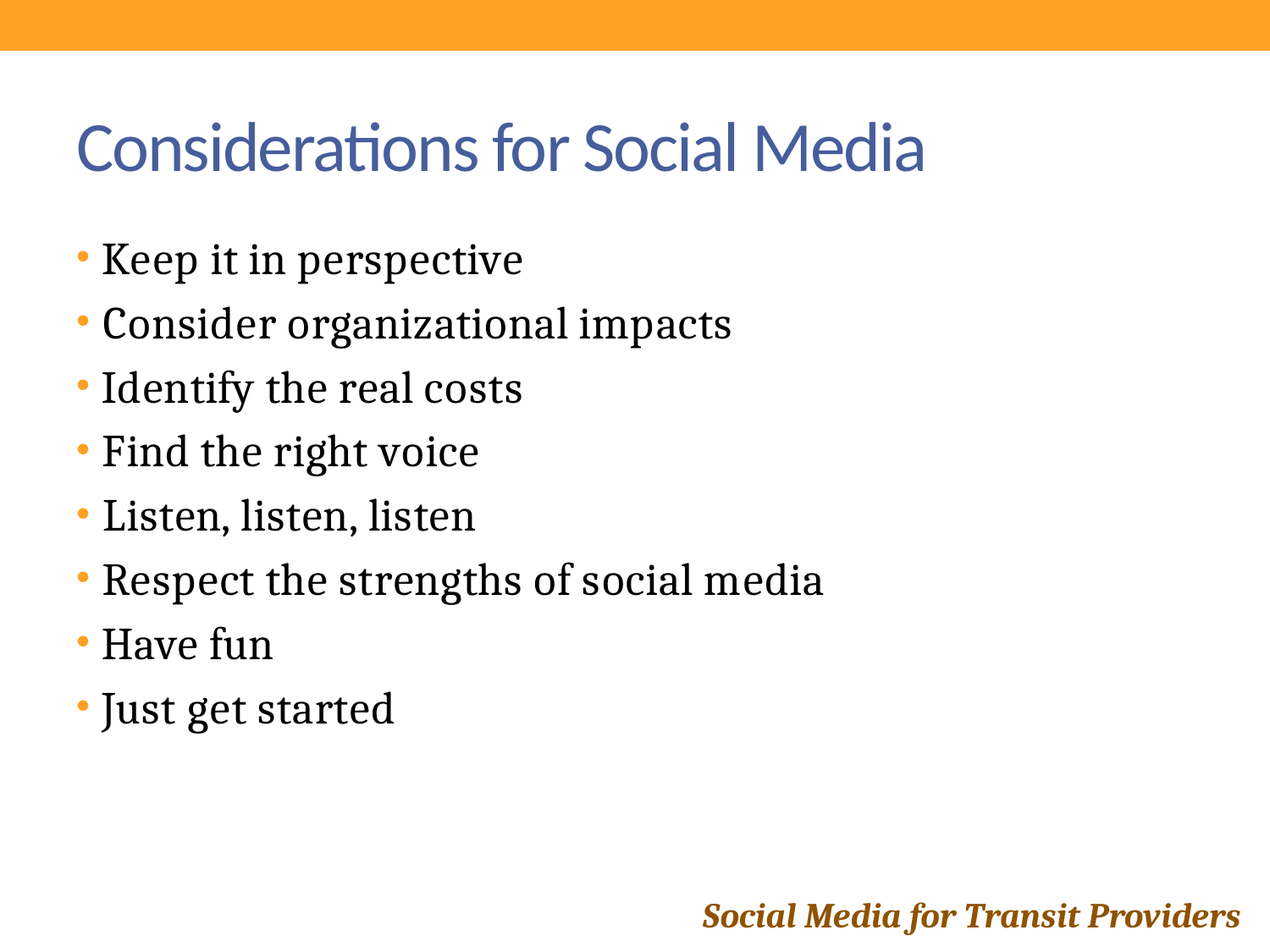

# Considerations for Social Media
Keep it in perspective
Consider organizational impacts
Identify the real costs
Find the right voice
Listen, listen, listen
Respect the strengths of social media
Have fun
Just get started
Social Media for Transit Providers